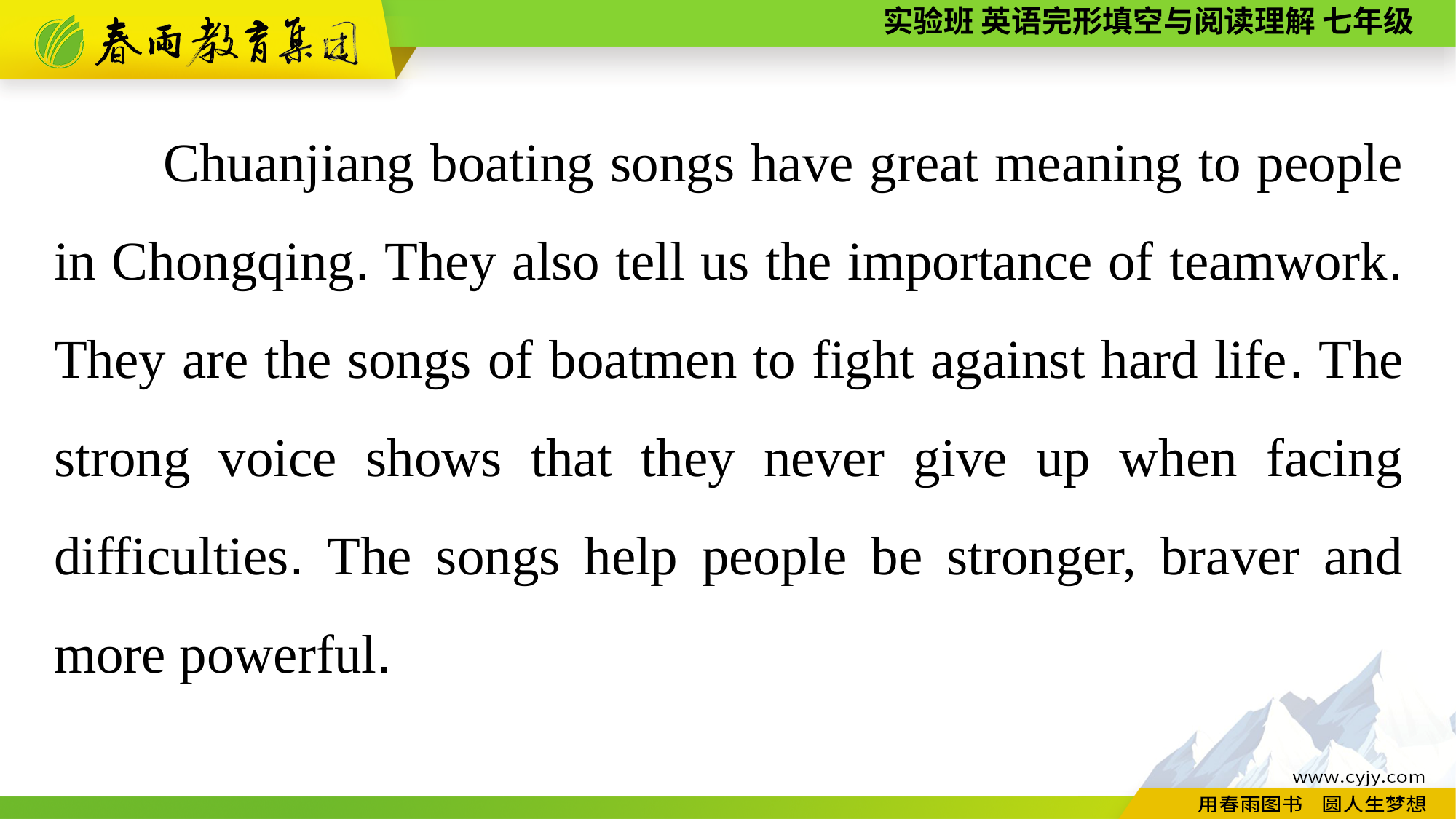

Chuanjiang boating songs have great meaning to people in Chongqing. They also tell us the importance of teamwork. They are the songs of boatmen to fight against hard life. The strong voice shows that they never give up when facing difficulties. The songs help people be stronger, braver and more powerful.